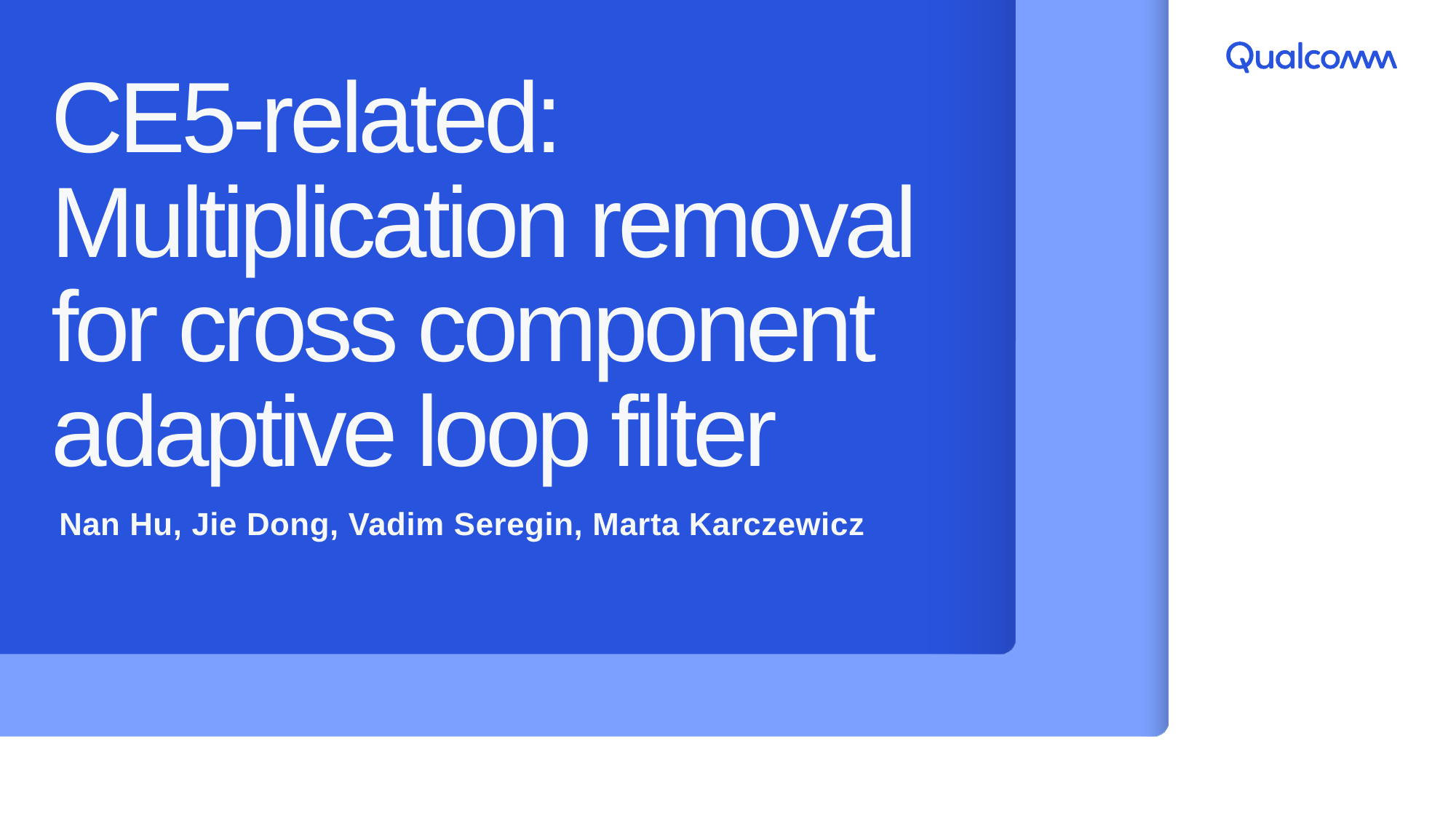

# CE5-related: Multiplication removal for cross component adaptive loop filter
Nan Hu, Jie Dong, Vadim Seregin, Marta Karczewicz